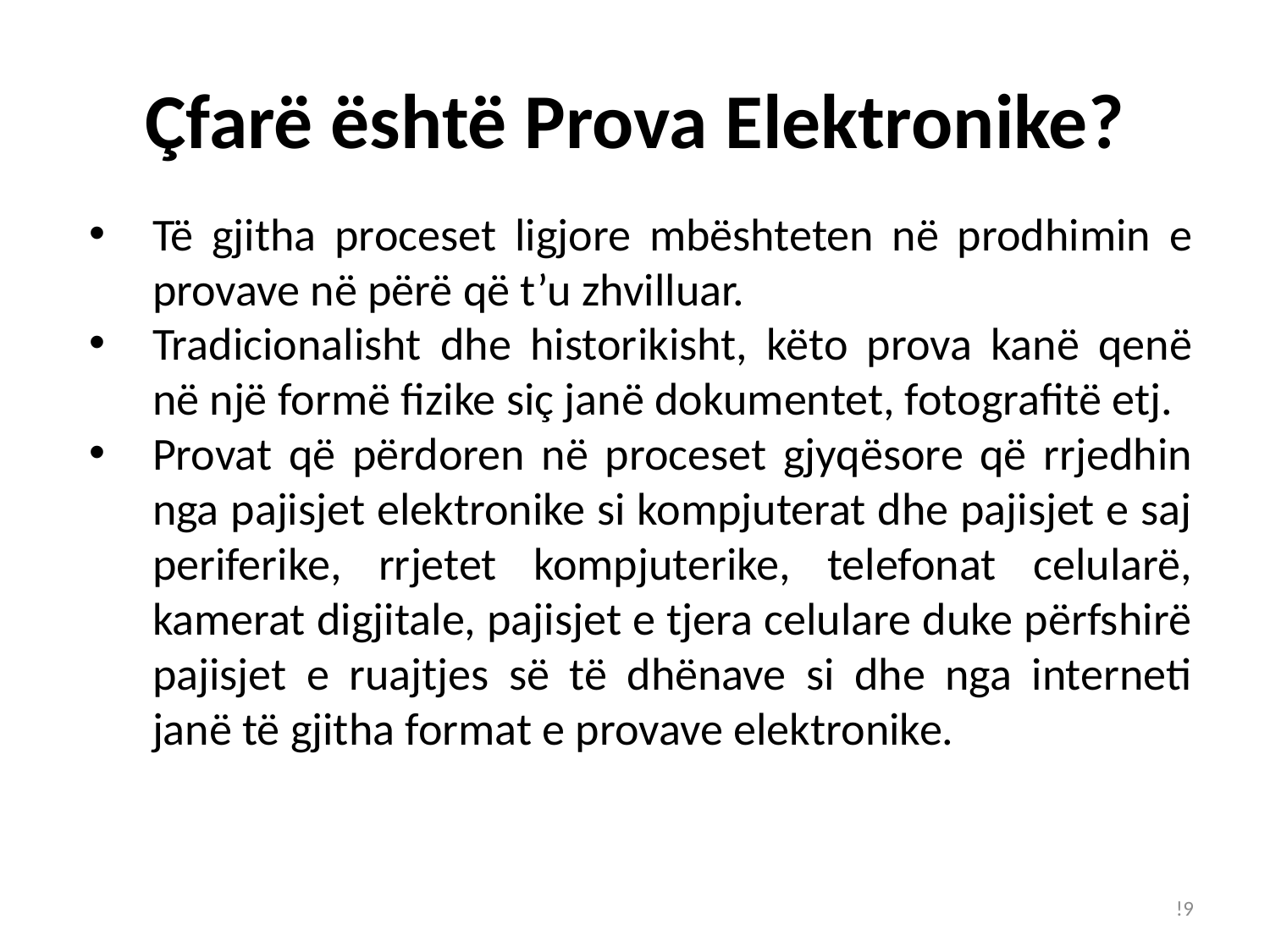

# Çfarë është Prova Elektronike?
Të gjitha proceset ligjore mbështeten në prodhimin e provave në përë që t’u zhvilluar.
Tradicionalisht dhe historikisht, këto prova kanë qenë në një formë fizike siç janë dokumentet, fotografitë etj.
Provat që përdoren në proceset gjyqësore që rrjedhin nga pajisjet elektronike si kompjuterat dhe pajisjet e saj periferike, rrjetet kompjuterike, telefonat celularë, kamerat digjitale, pajisjet e tjera celulare duke përfshirë pajisjet e ruajtjes së të dhënave si dhe nga interneti janë të gjitha format e provave elektronike.
!9